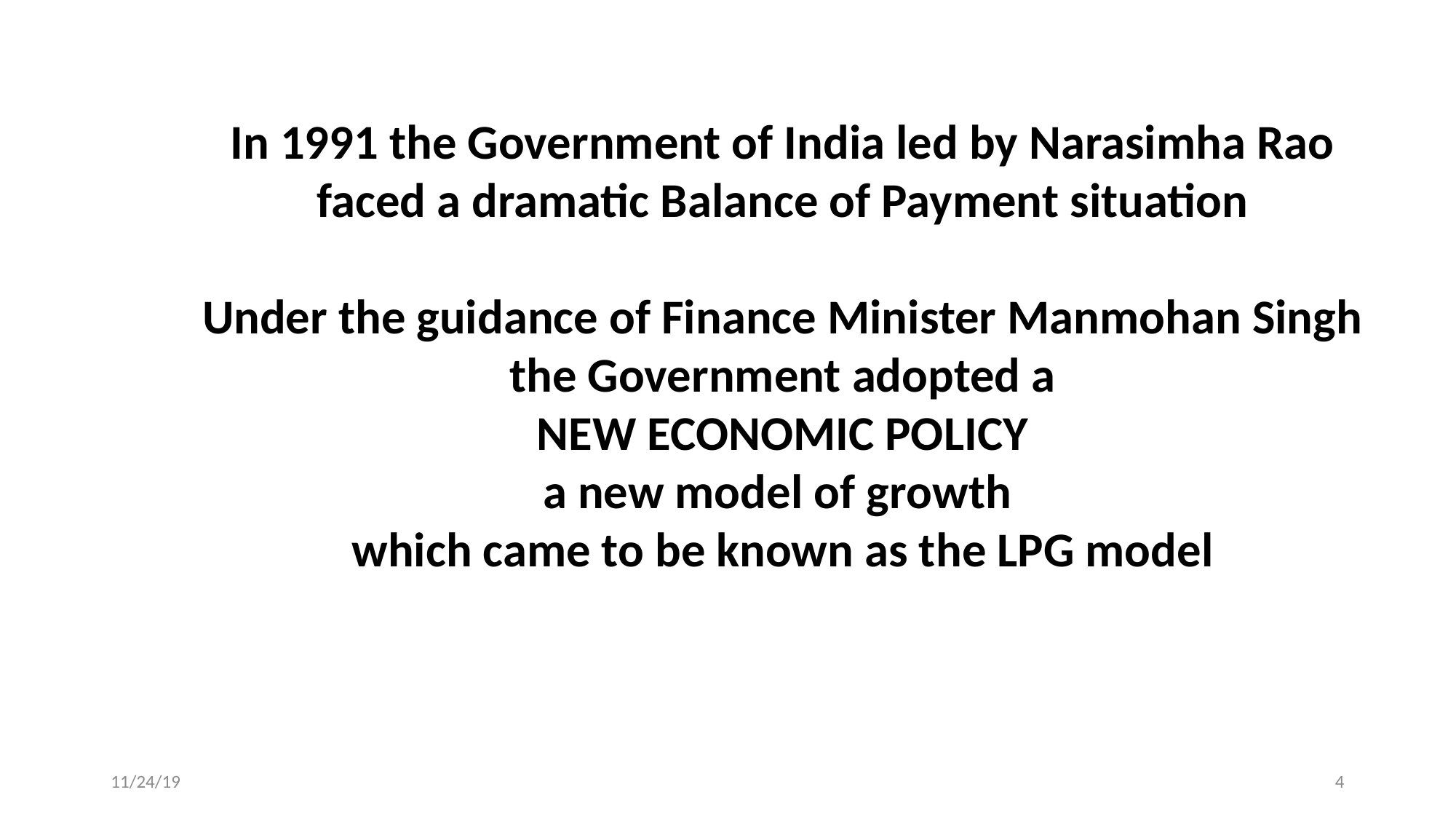

In 1991 the Government of India led by Narasimha Rao
faced a dramatic Balance of Payment situation

Under the guidance of Finance Minister Manmohan Singh
the Government adopted a
NEW ECONOMIC POLICY
a new model of growth
which came to be known as the LPG model

11/24/19

4